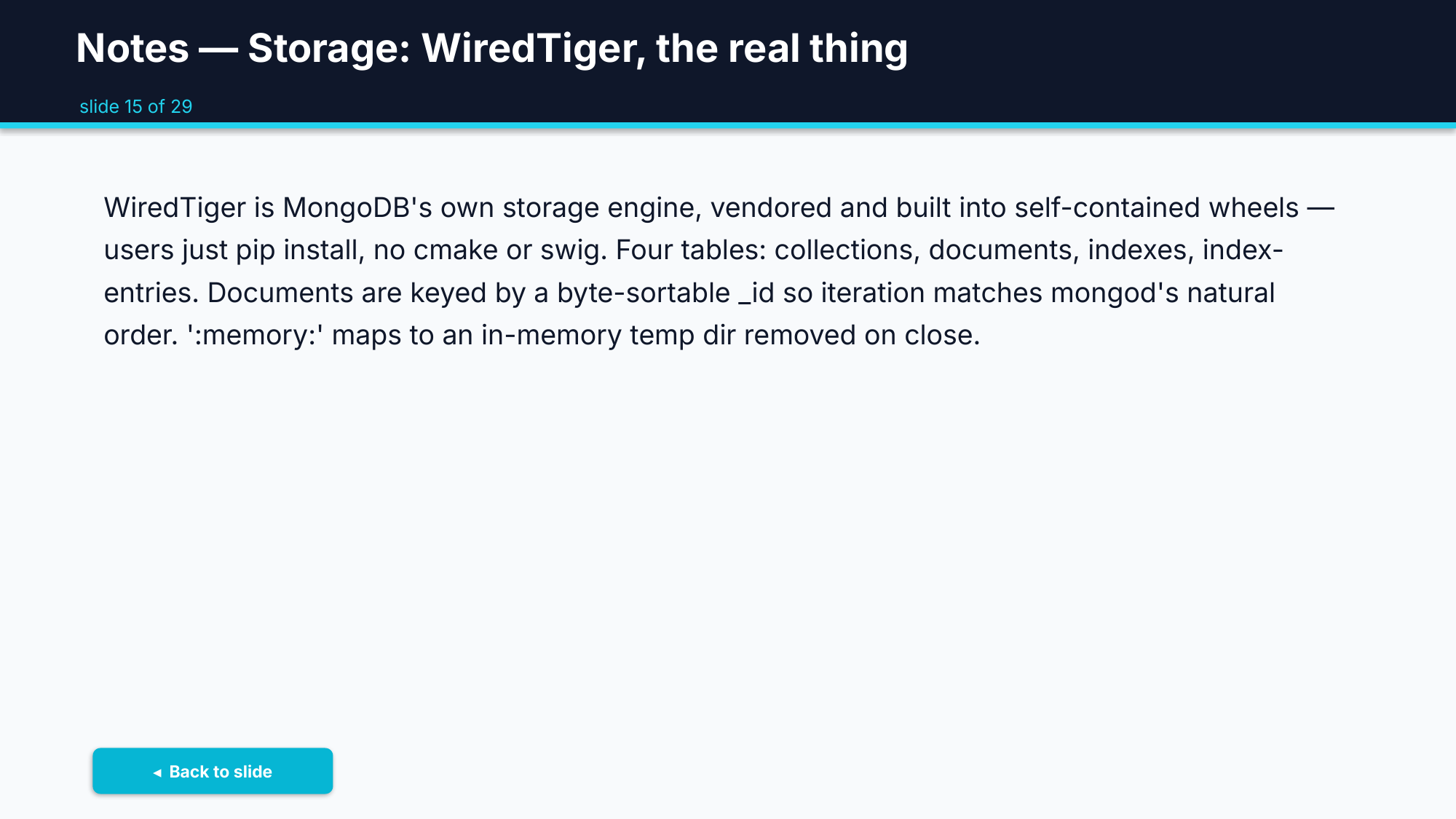

Notes — Storage: WiredTiger, the real thing
slide 15 of 29

WiredTiger is MongoDB's own storage engine, vendored and built into self-contained wheels — users just pip install, no cmake or swig. Four tables: collections, documents, indexes, index-entries. Documents are keyed by a byte-sortable _id so iteration matches mongod's natural order. ':memory:' maps to an in-memory temp dir removed on close.
◂  Back to slide